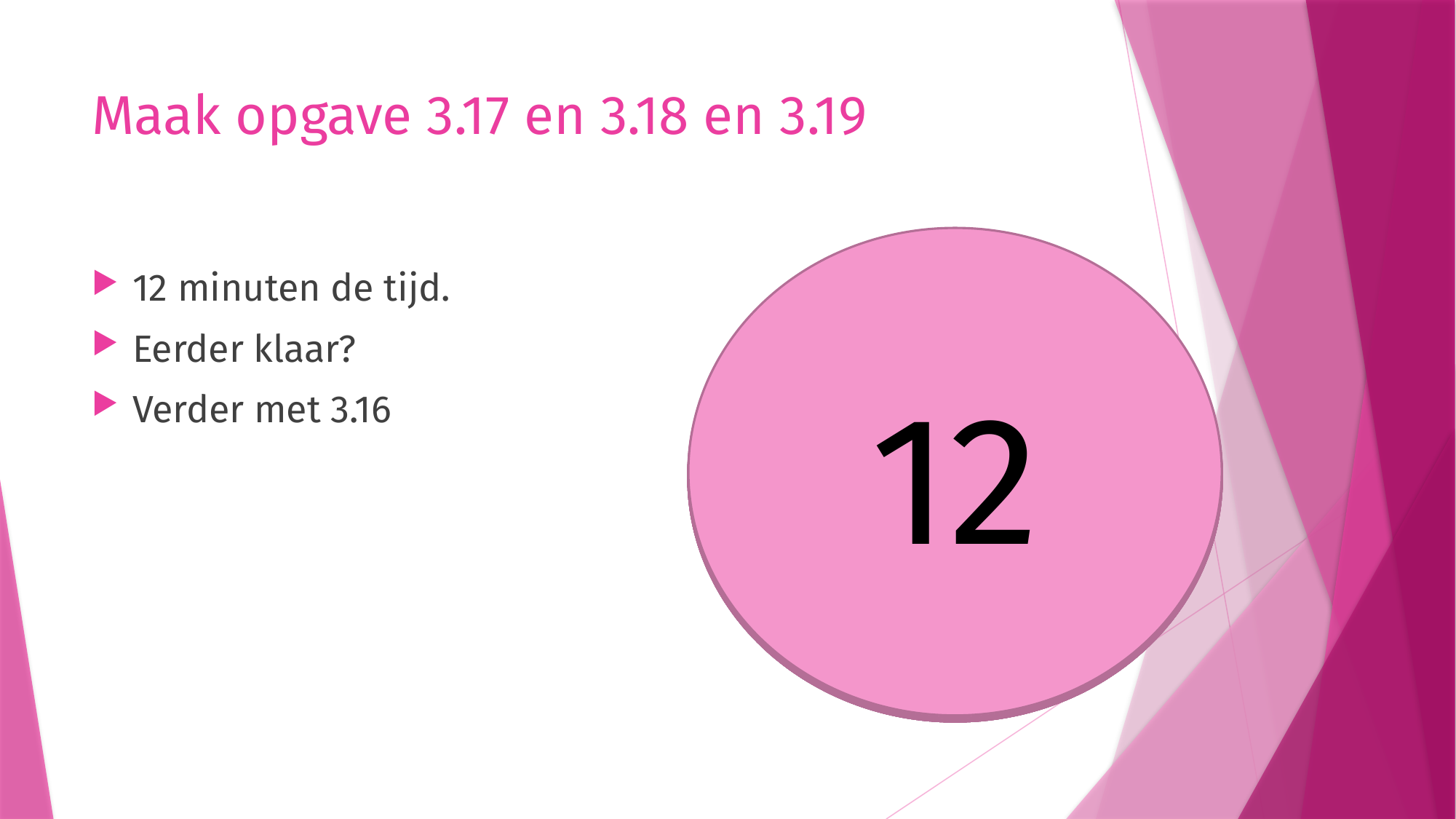

# Maak opgave 3.17 en 3.18 en 3.19
12
11
10
9
8
5
6
7
4
3
1
2
12 minuten de tijd.
Eerder klaar?
Verder met 3.16